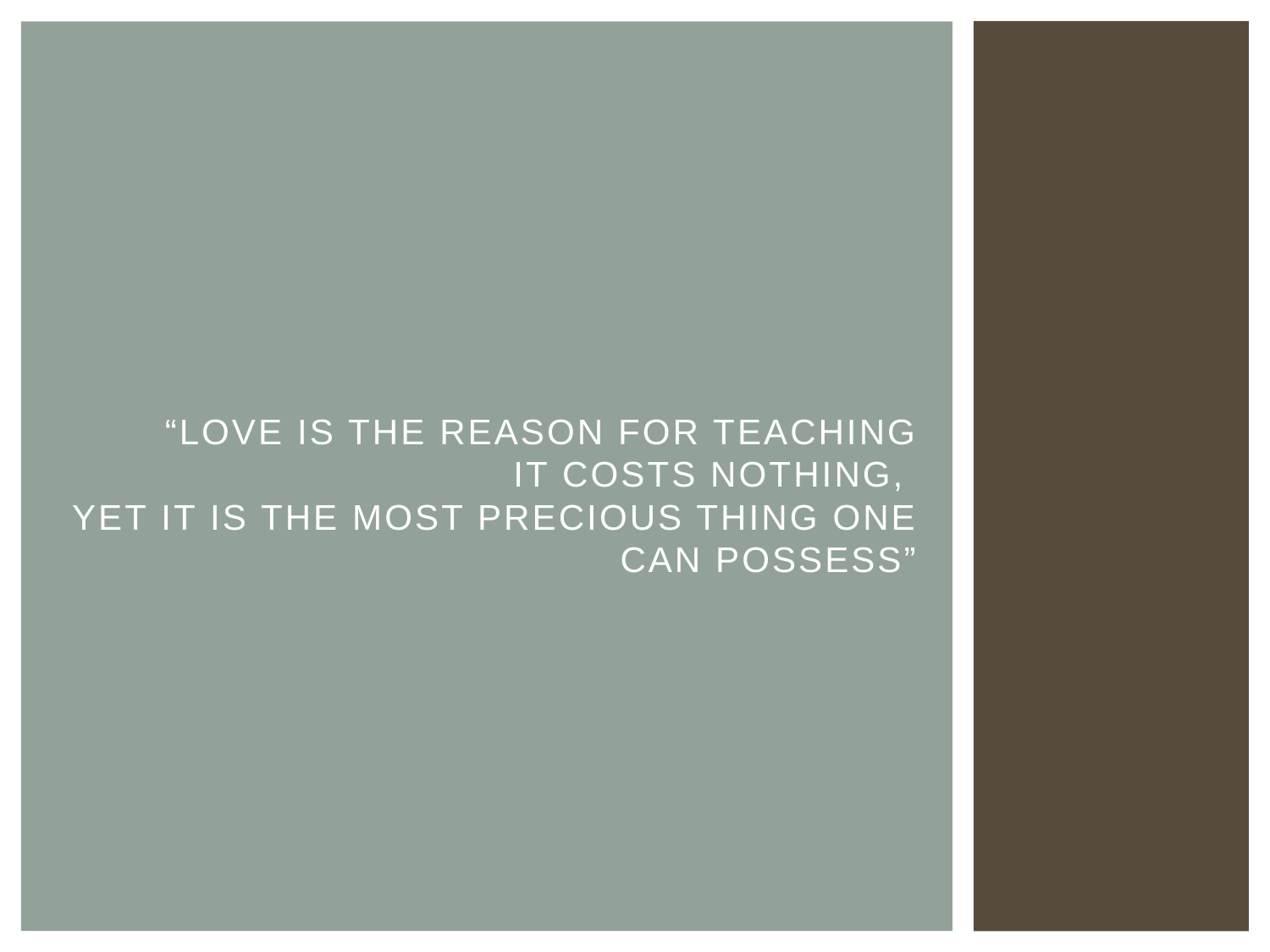

# “Love is the reason for teaching It costs nothing, Yet it is the most precious thing one can possess”